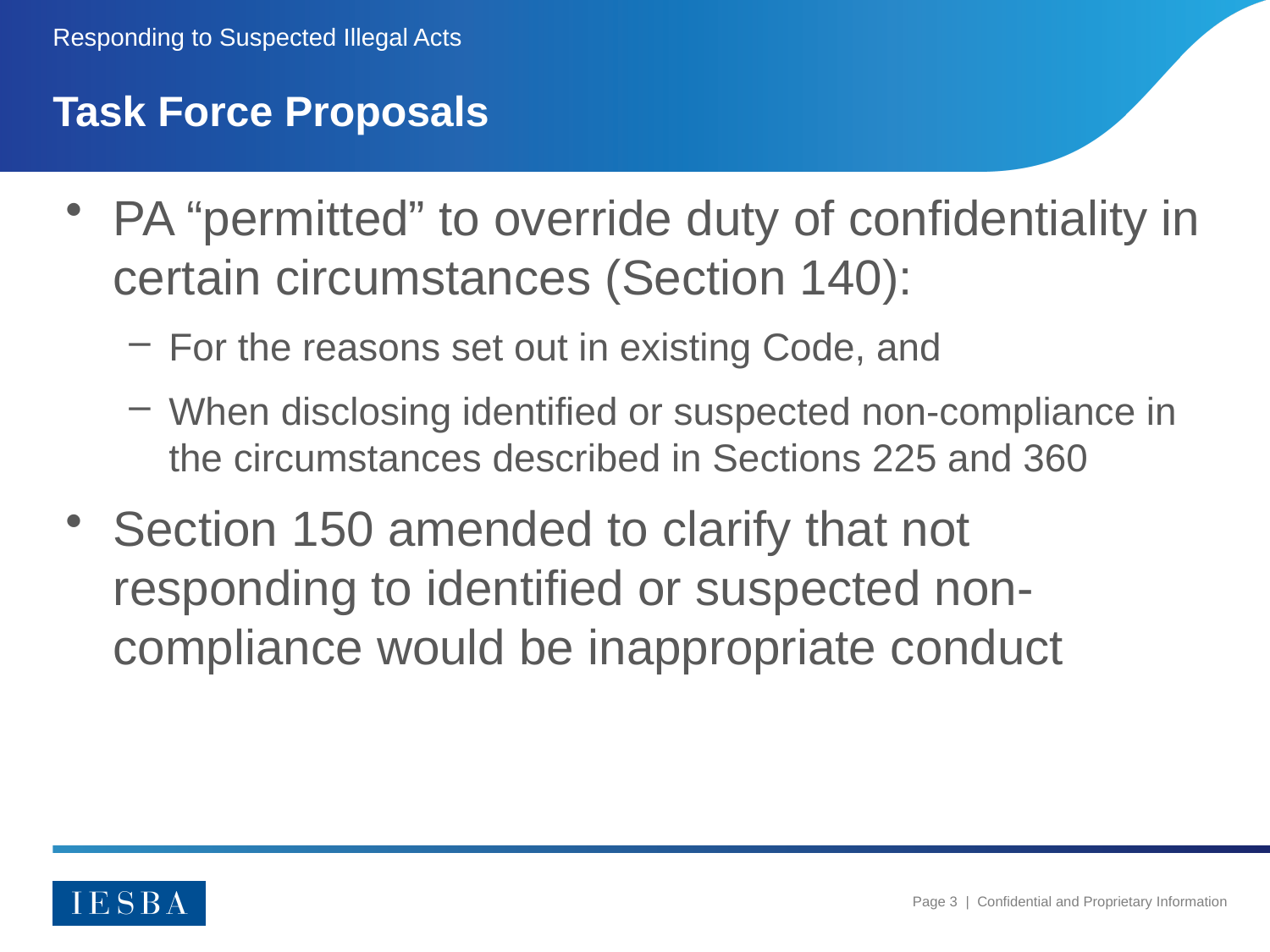

Responding to Suspected Illegal Acts

# Task Force Proposals
PA “permitted” to override duty of confidentiality in certain circumstances (Section 140):
For the reasons set out in existing Code, and
When disclosing identified or suspected non-compliance in the circumstances described in Sections 225 and 360
Section 150 amended to clarify that not responding to identified or suspected non-compliance would be inappropriate conduct